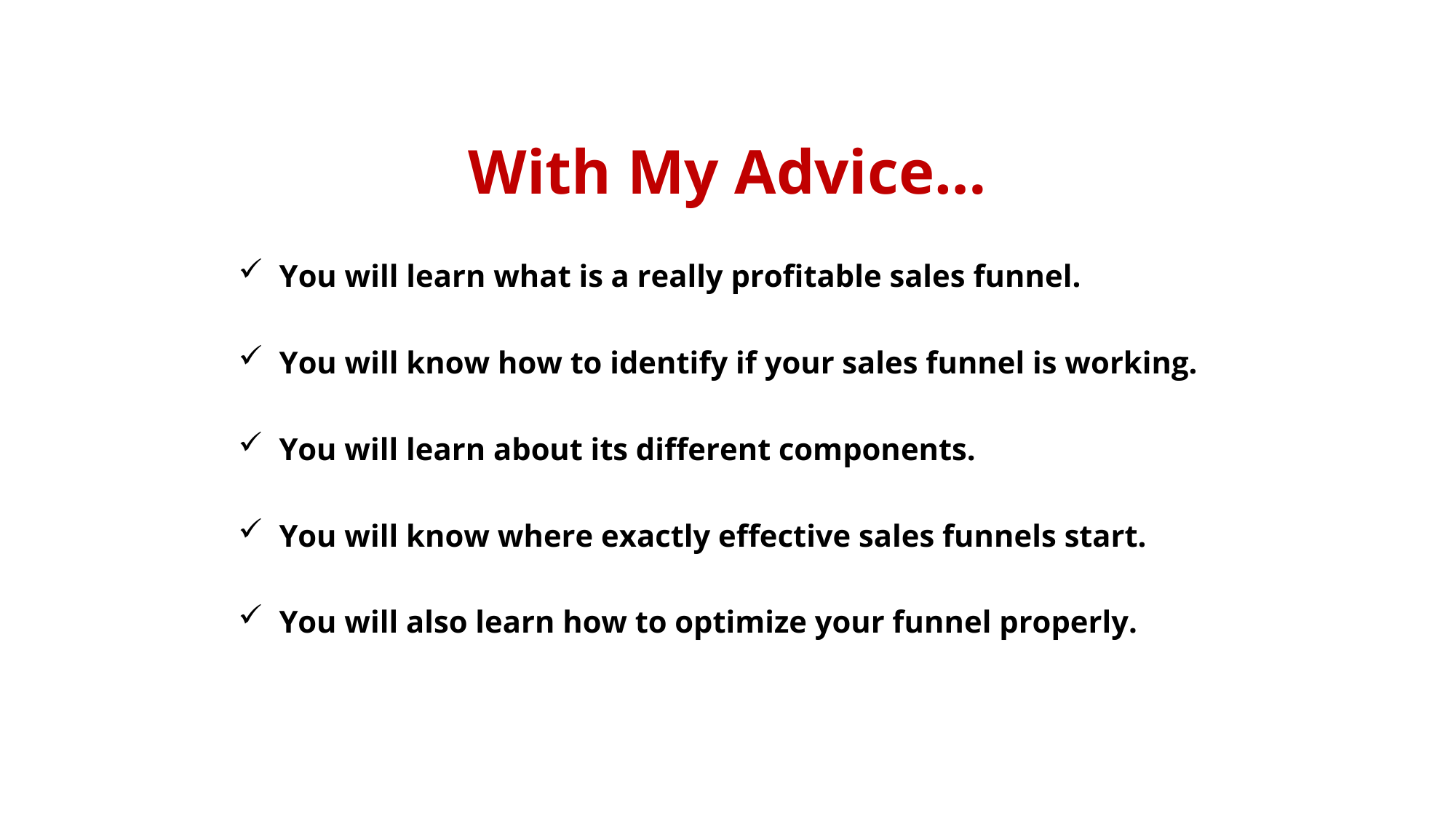

With My Advice…
You will learn what is a really profitable sales funnel.
You will know how to identify if your sales funnel is working.
You will learn about its different components.
You will know where exactly effective sales funnels start.
You will also learn how to optimize your funnel properly.